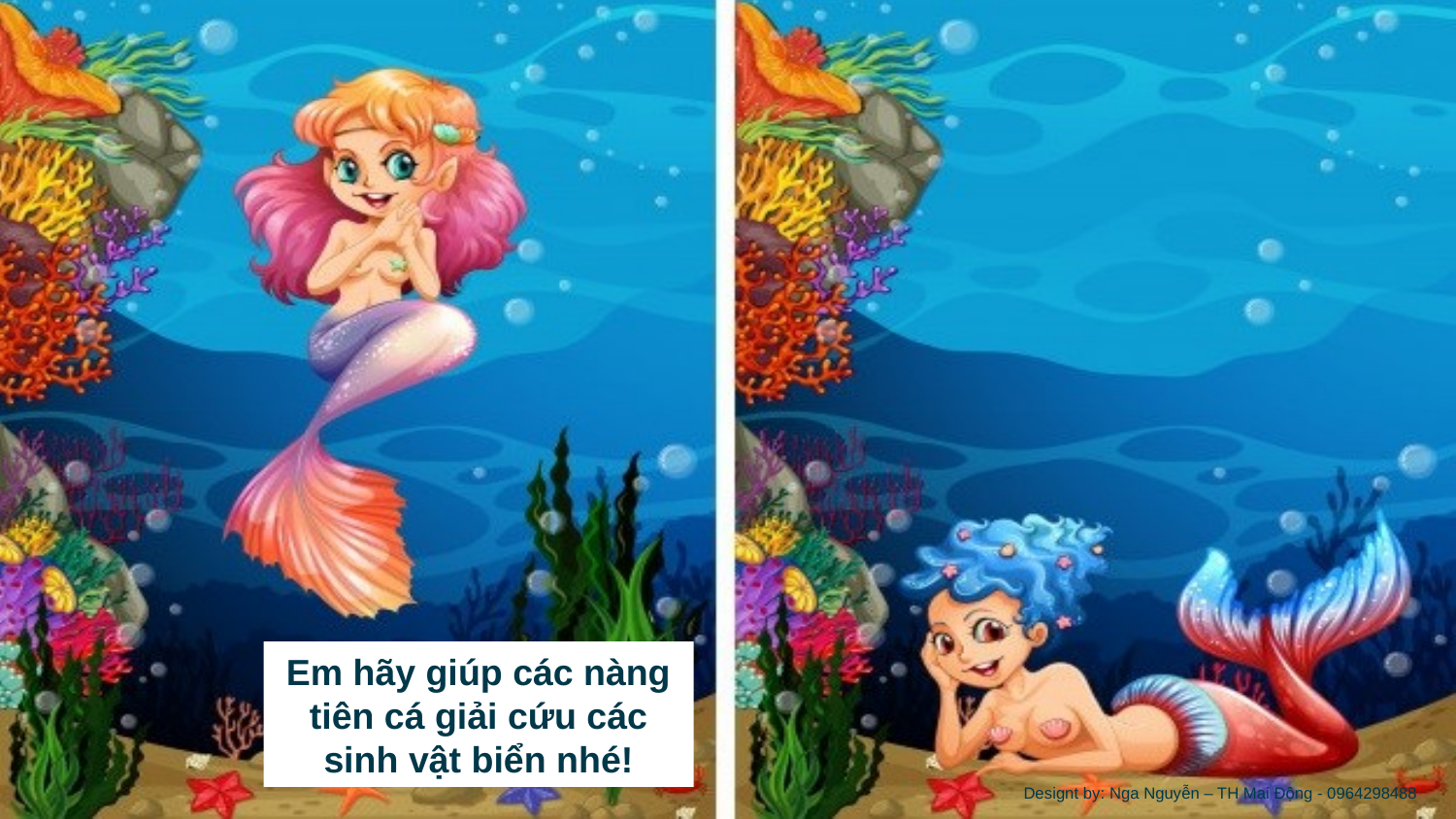

Em hãy giúp các nàng tiên cá giải cứu các sinh vật biển nhé!